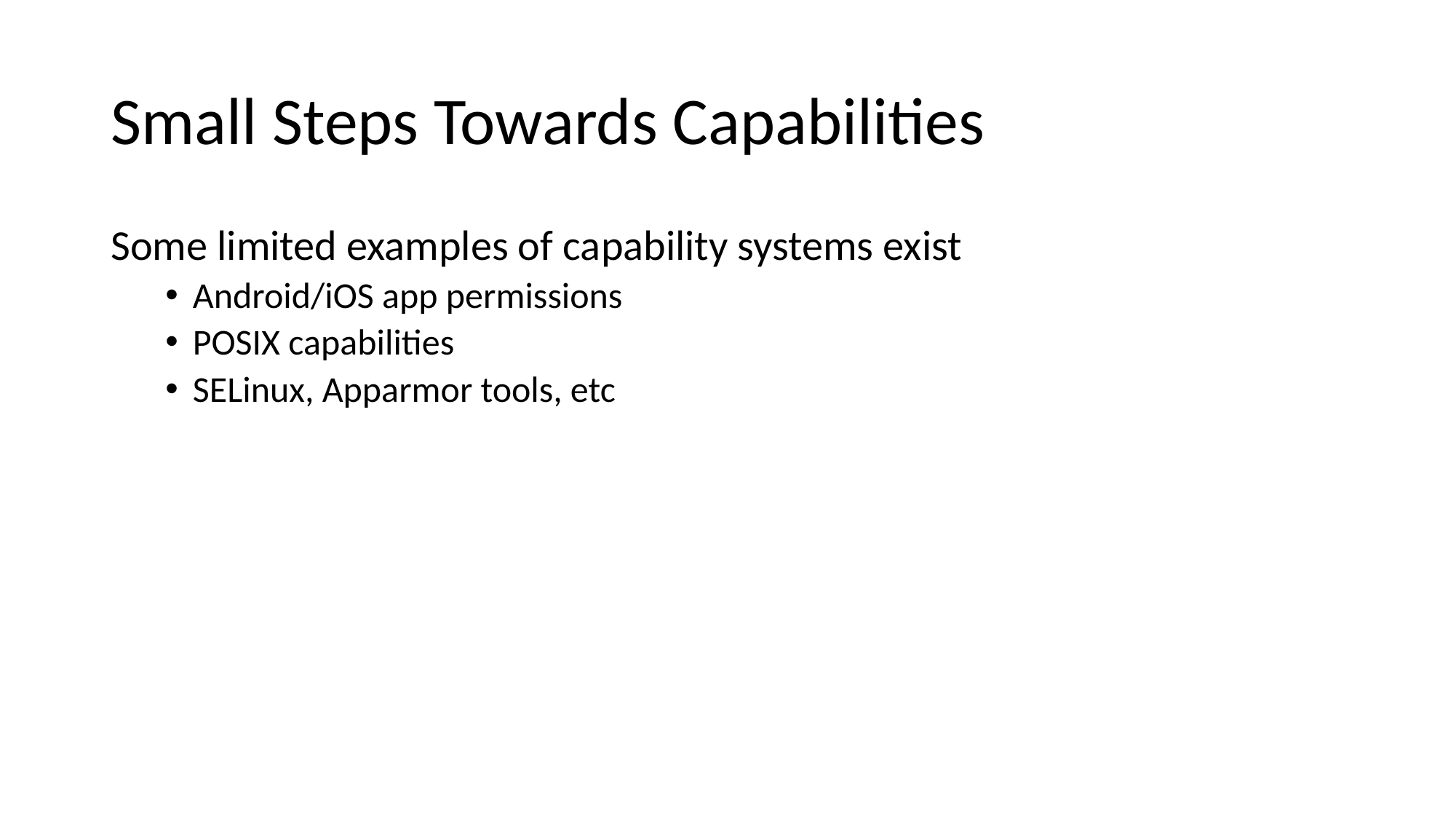

# Small Steps Towards Capabilities
Some limited examples of capability systems exist
Android/iOS app permissions
POSIX capabilities
SELinux, Apparmor tools, etc